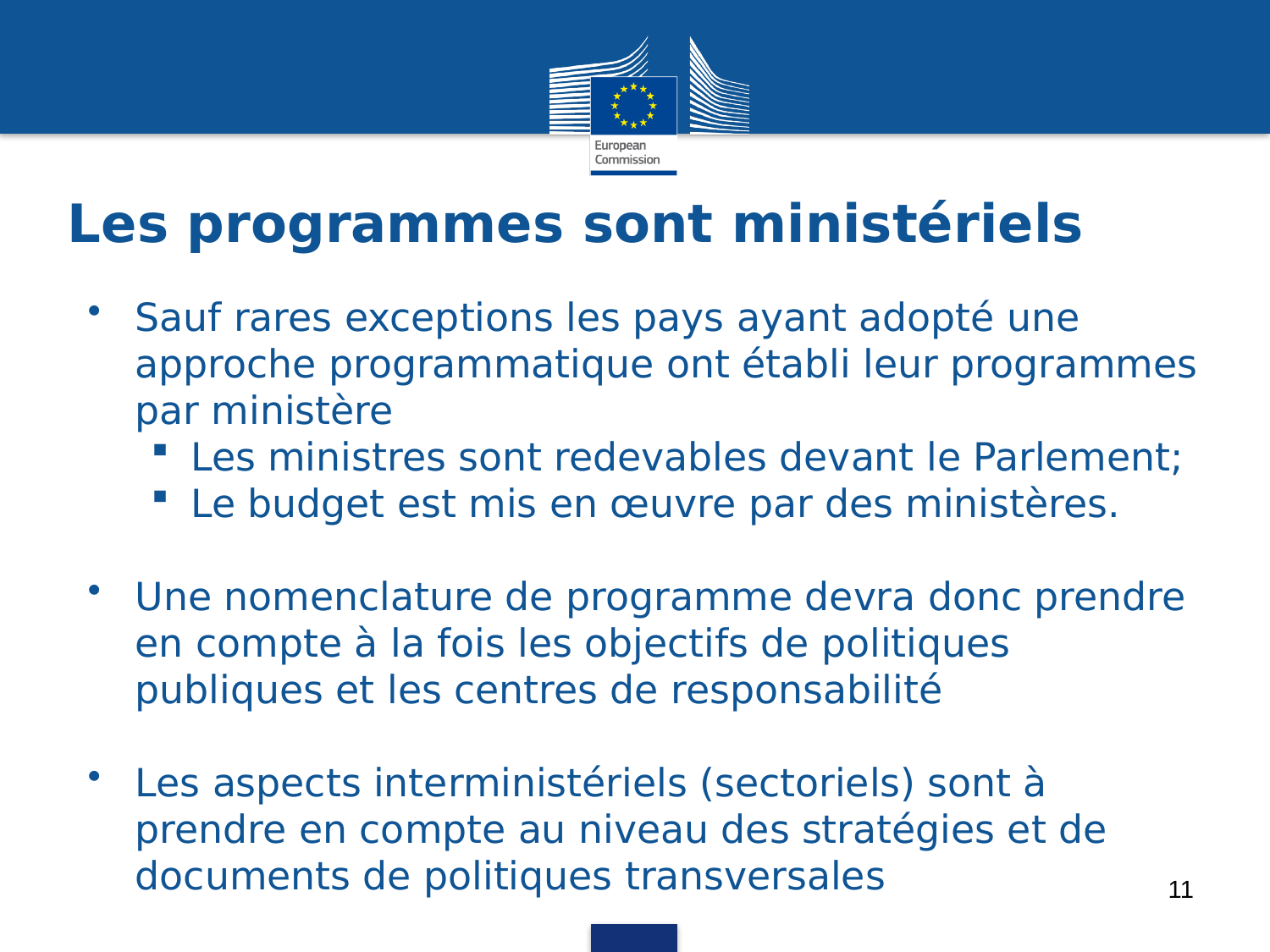

# Les programmes sont ministériels
Sauf rares exceptions les pays ayant adopté une approche programmatique ont établi leur programmes par ministère
Les ministres sont redevables devant le Parlement;
Le budget est mis en œuvre par des ministères.

Une nomenclature de programme devra donc prendre en compte à la fois les objectifs de politiques publiques et les centres de responsabilité

Les aspects interministériels (sectoriels) sont à prendre en compte au niveau des stratégies et de documents de politiques transversales

11